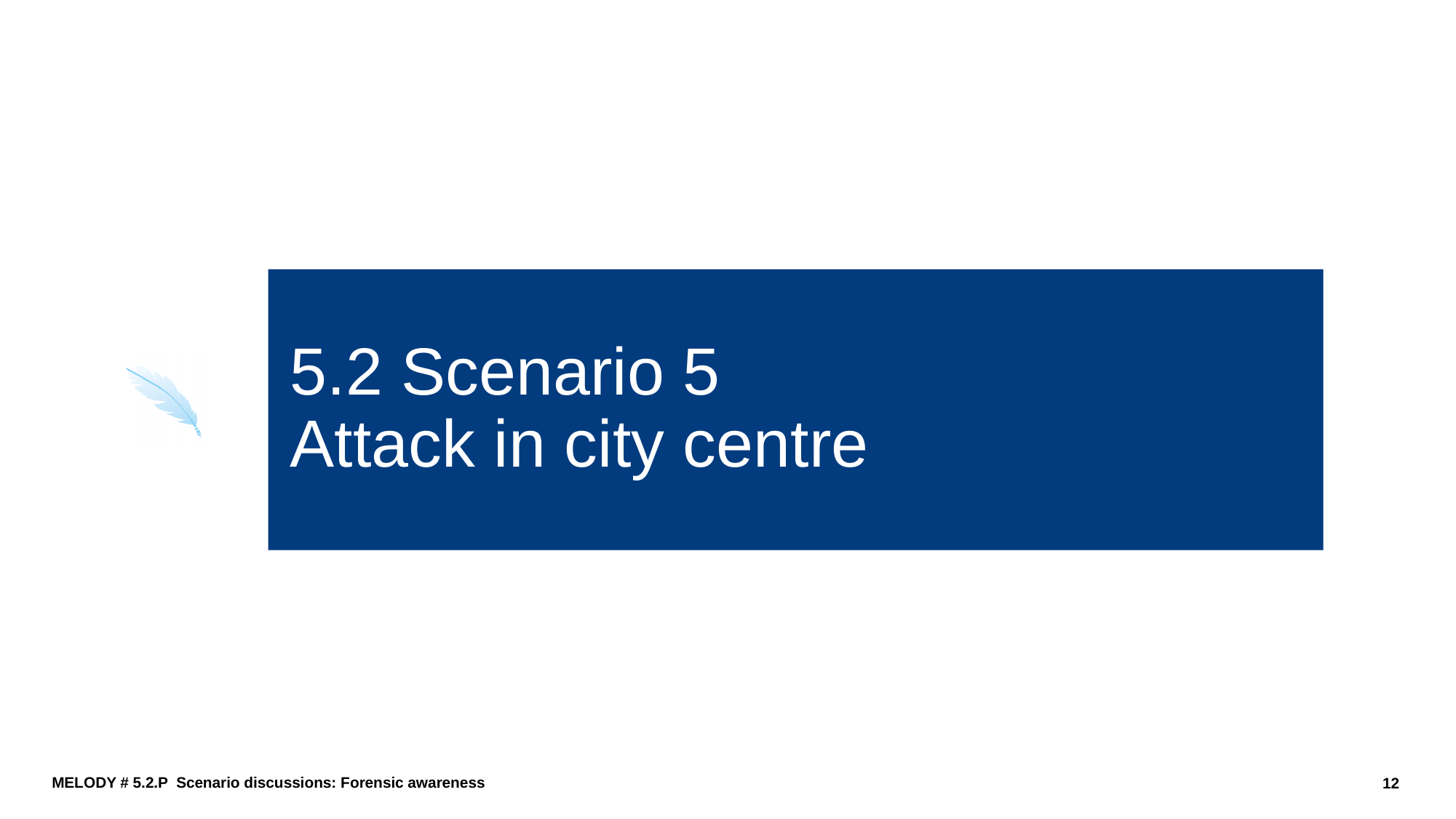

# 5.2 Scenario 5 Attack in city centre
MELODY # 5.2.P  Scenario discussions: Forensic awareness
12